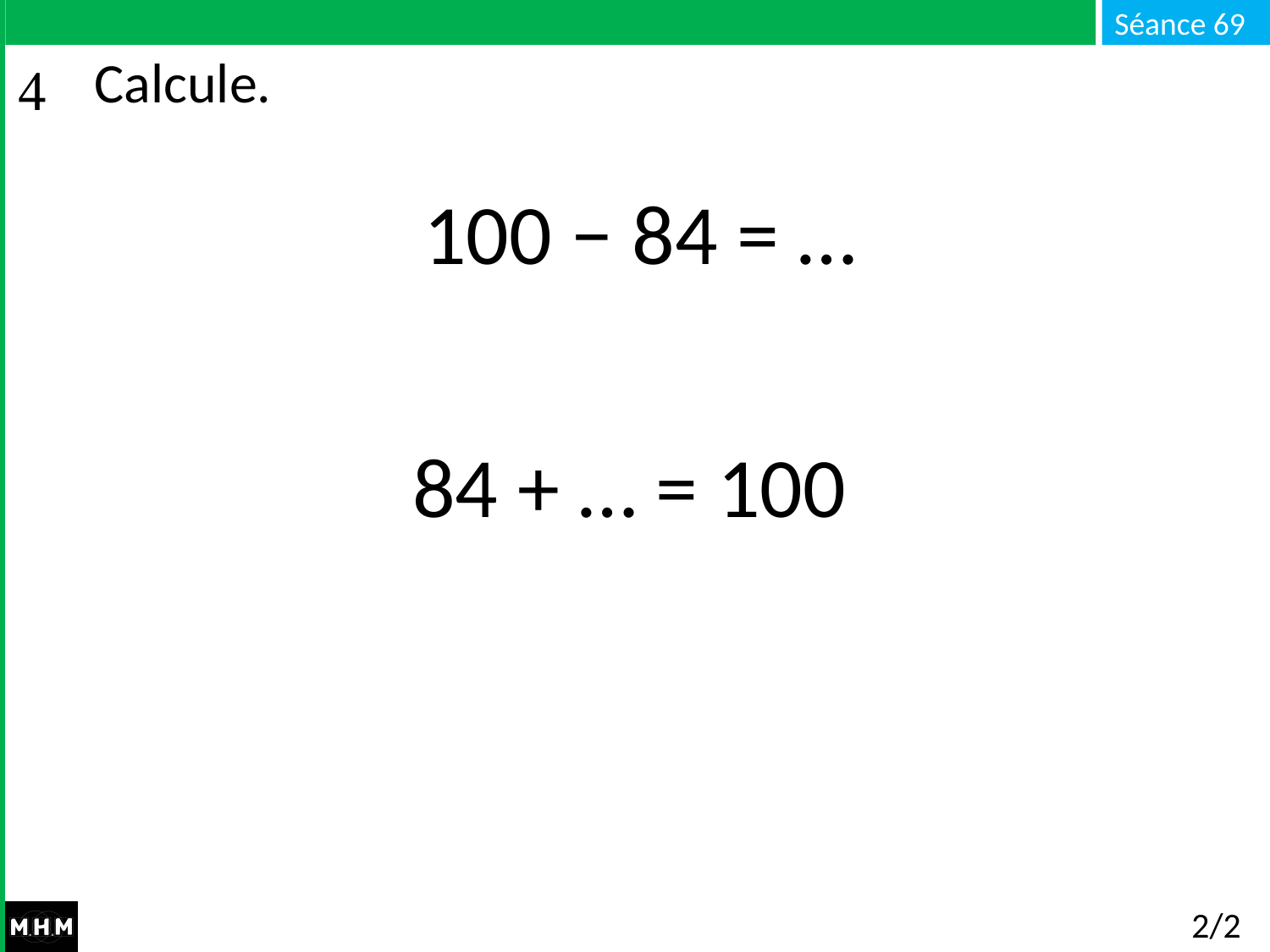

# Calcule.
100 − 84 = …
84 + … = 100
2/2